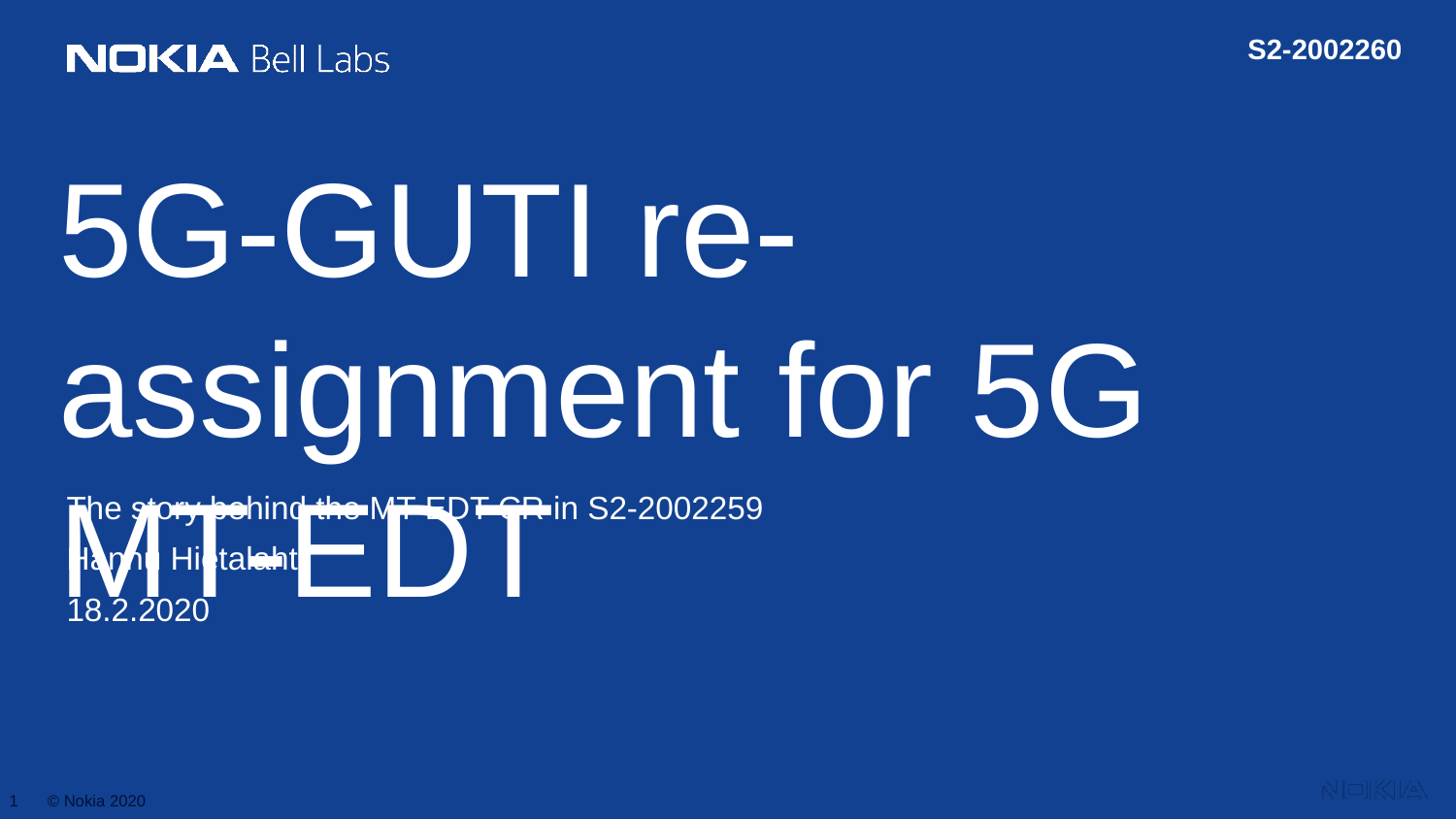

S2-2002260
5G-GUTI re-assignment for 5G MT-EDT
The story behind the MT-EDT CR in S2-2002259
Hannu Hietalahti
18.2.2020